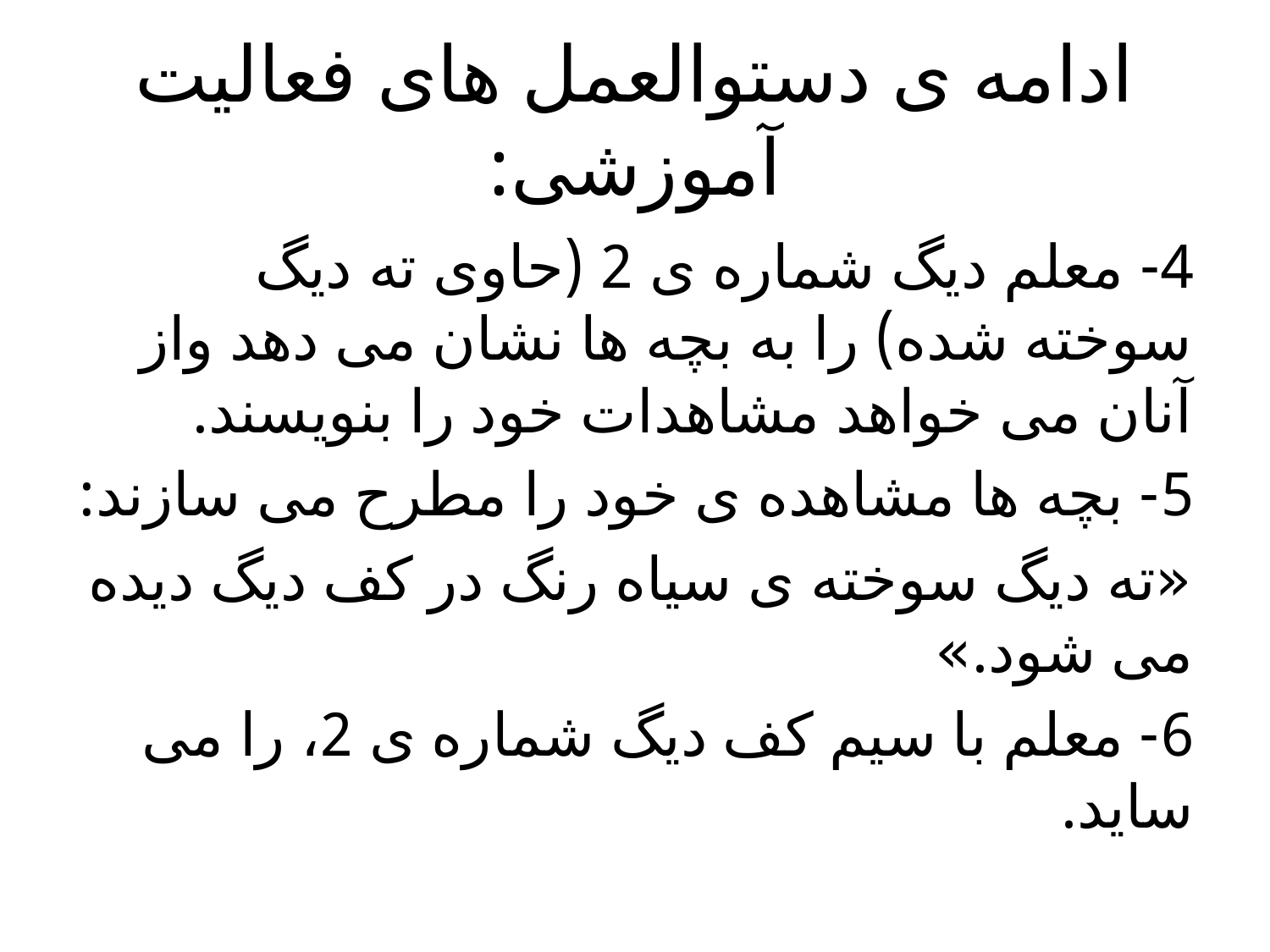

# ادامه ی دستوالعمل های فعالیت آموزشی:
4- معلم دیگ شماره ی 2 (حاوی ته دیگ سوخته شده) را به بچه ها نشان می دهد واز آنان می خواهد مشاهدات خود را بنویسند.
5- بچه ها مشاهده ی خود را مطرح می سازند:
«ته دیگ سوخته ی سیاه رنگ در کف دیگ دیده می شود.»
6- معلم با سیم کف دیگ شماره ی 2، را می ساید.